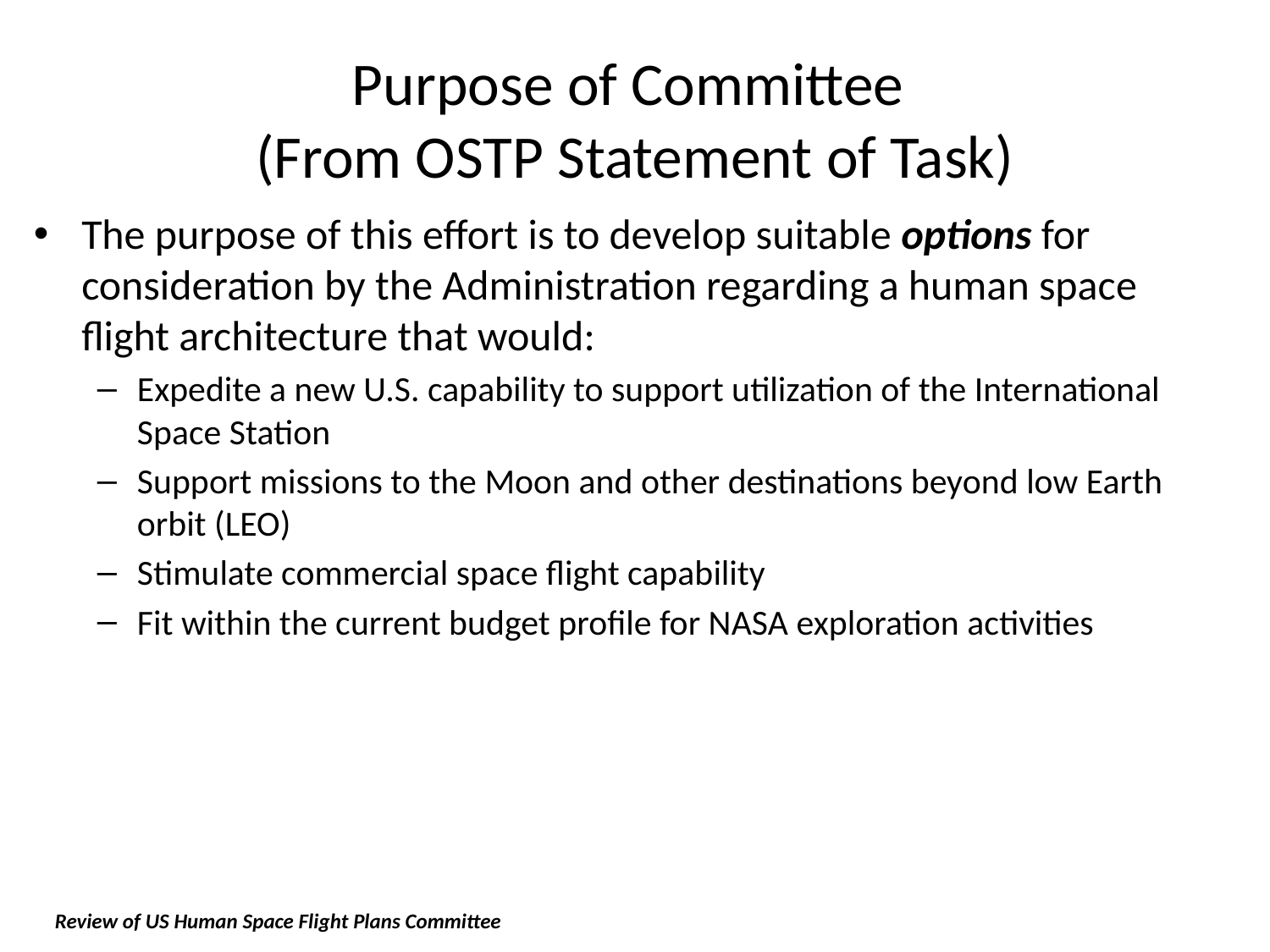

Purpose of Committee
(From OSTP Statement of Task)
The purpose of this effort is to develop suitable options for consideration by the Administration regarding a human space flight architecture that would:
Expedite a new U.S. capability to support utilization of the International Space Station
Support missions to the Moon and other destinations beyond low Earth orbit (LEO)
Stimulate commercial space flight capability
Fit within the current budget profile for NASA exploration activities

Review of US Human Space Flight Plans Committee